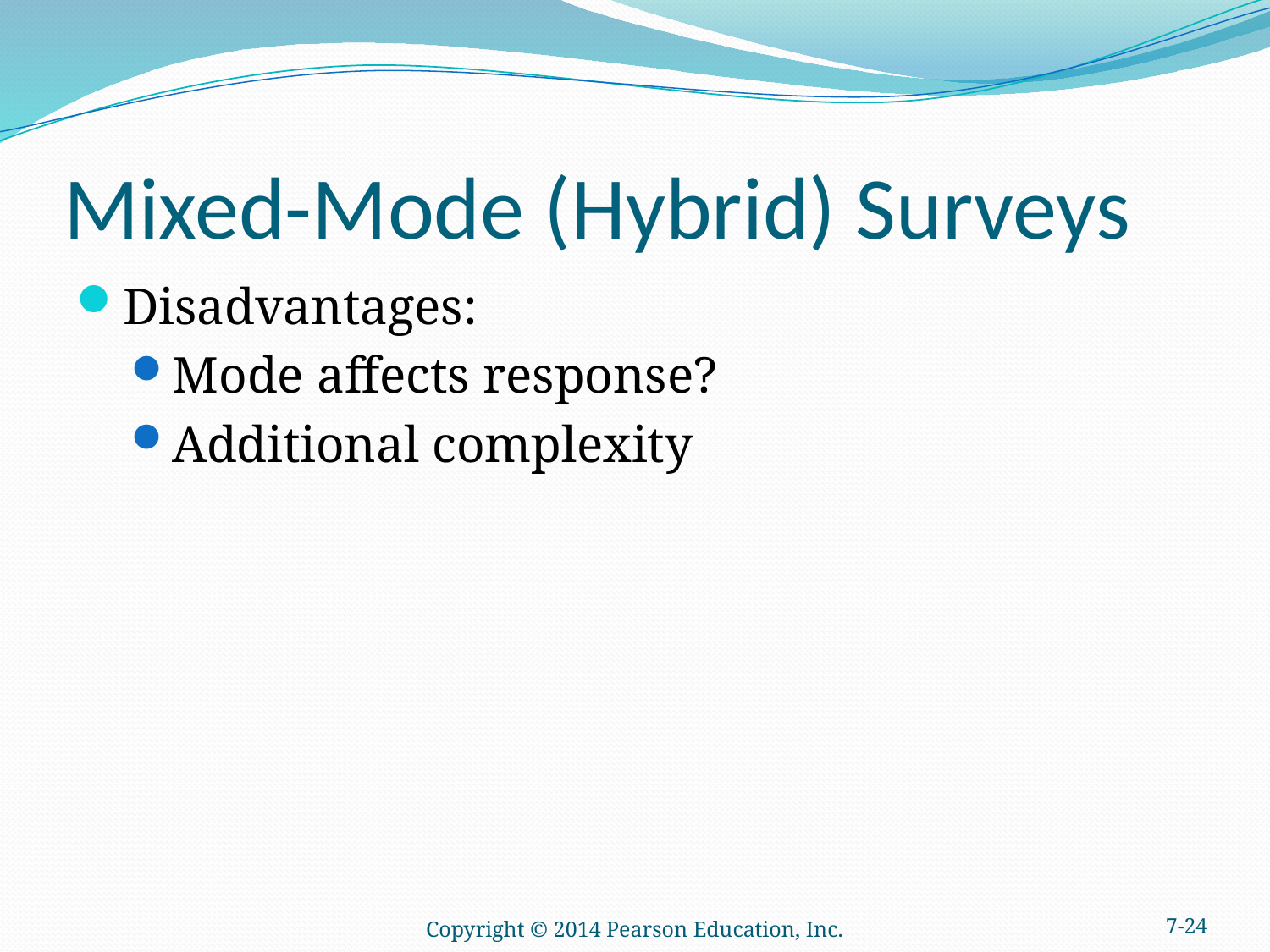

# Mixed-Mode (Hybrid) Surveys
Disadvantages:
Mode affects response?
Additional complexity